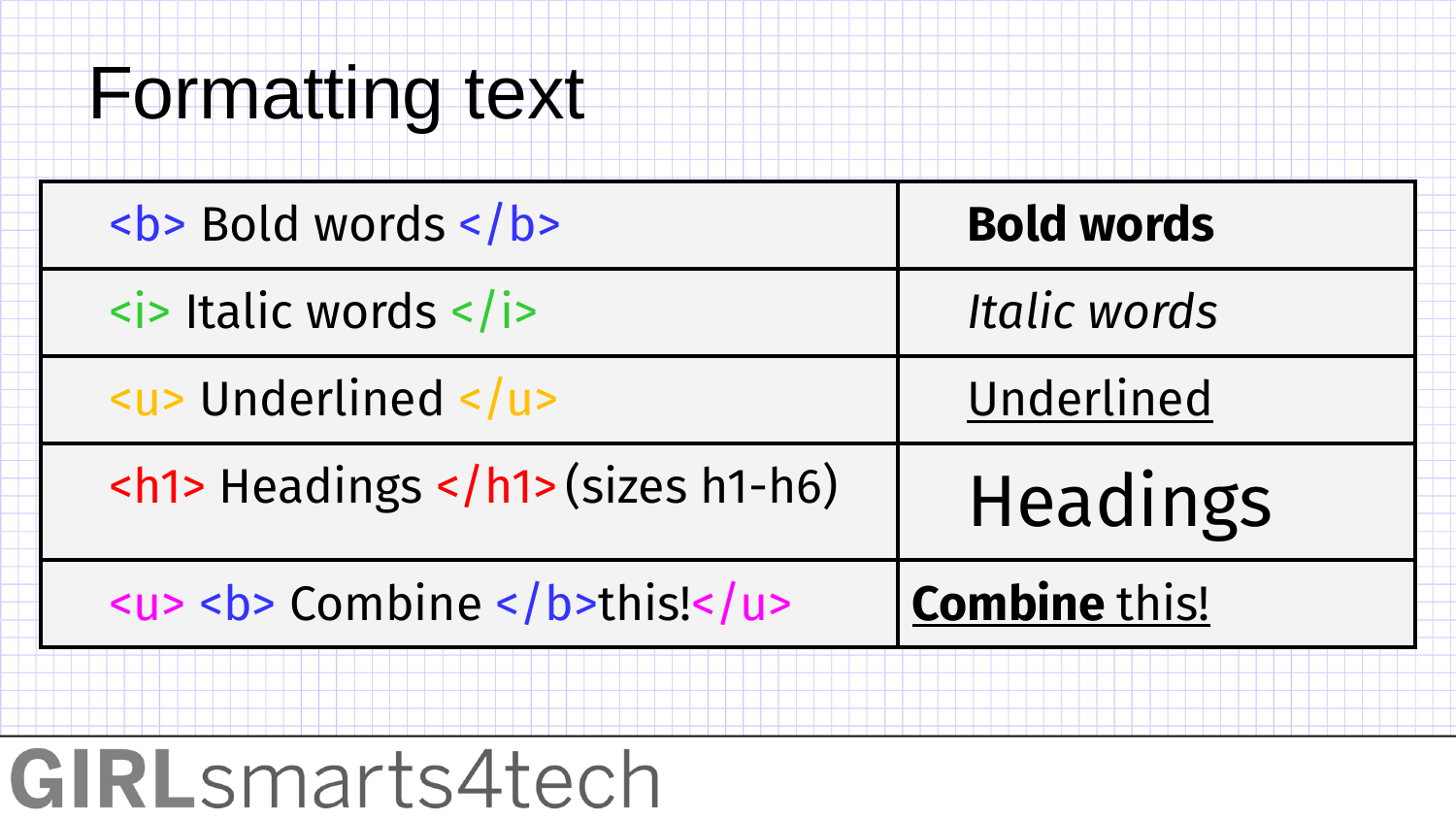

# Formatting text
| <b> Bold words </b> | Bold words |
| --- | --- |
| <i> Italic words </i> | Italic words |
| <u> Underlined </u> | Underlined |
| <h1> Headings </h1> (sizes h1-h6) | Headings |
| <u> <b> Combine </b>this!</u> | Combine this! |